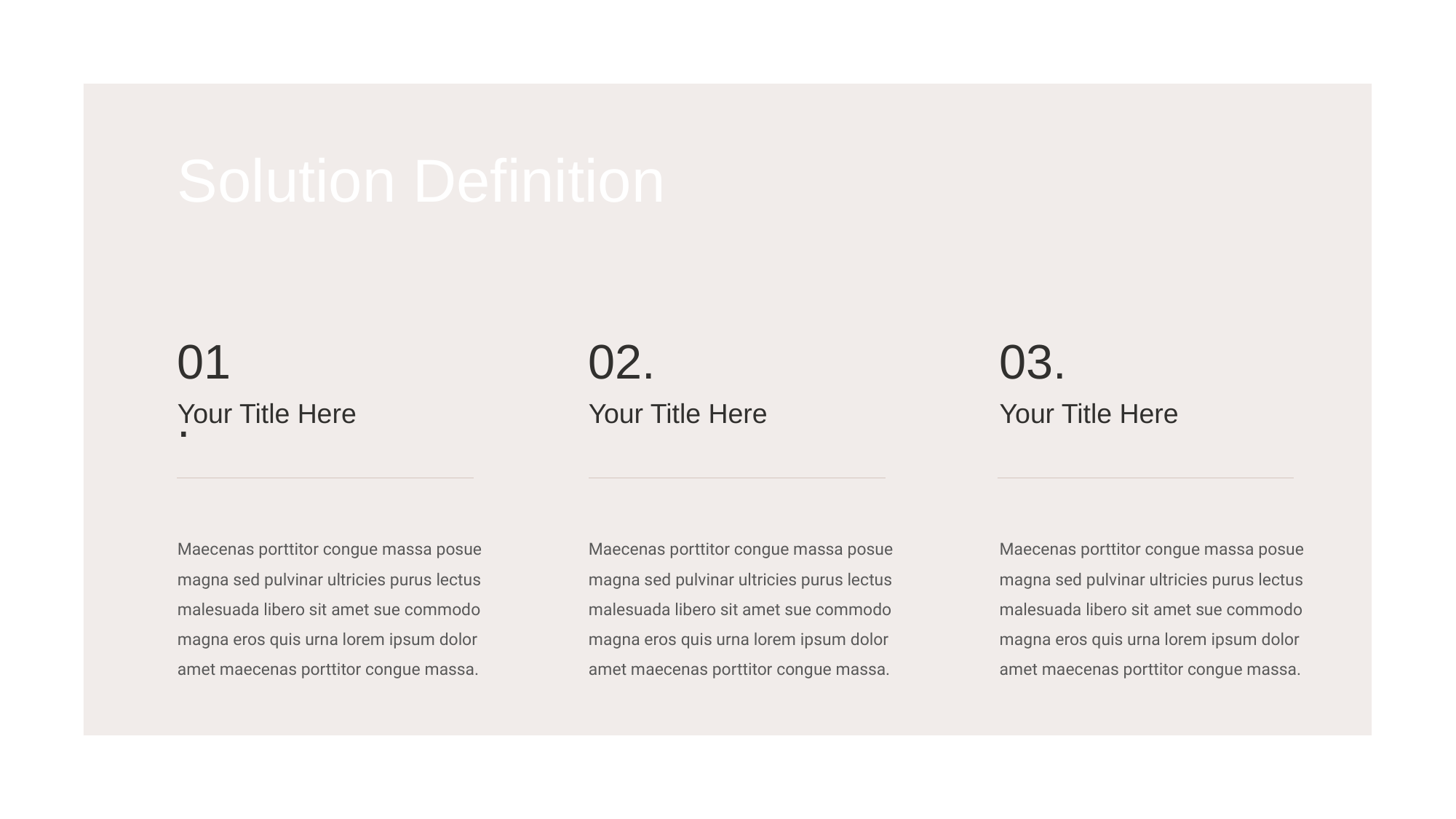

Solution Definition
01.
02.
03.
Your Title Here
Your Title Here
Your Title Here
Maecenas porttitor congue massa posue magna sed pulvinar ultricies purus lectus malesuada libero sit amet sue commodo magna eros quis urna lorem ipsum dolor  amet maecenas porttitor congue massa.
Maecenas porttitor congue massa posue magna sed pulvinar ultricies purus lectus malesuada libero sit amet sue commodo magna eros quis urna lorem ipsum dolor  amet maecenas porttitor congue massa.
Maecenas porttitor congue massa posue magna sed pulvinar ultricies purus lectus malesuada libero sit amet sue commodo magna eros quis urna lorem ipsum dolor  amet maecenas porttitor congue massa.